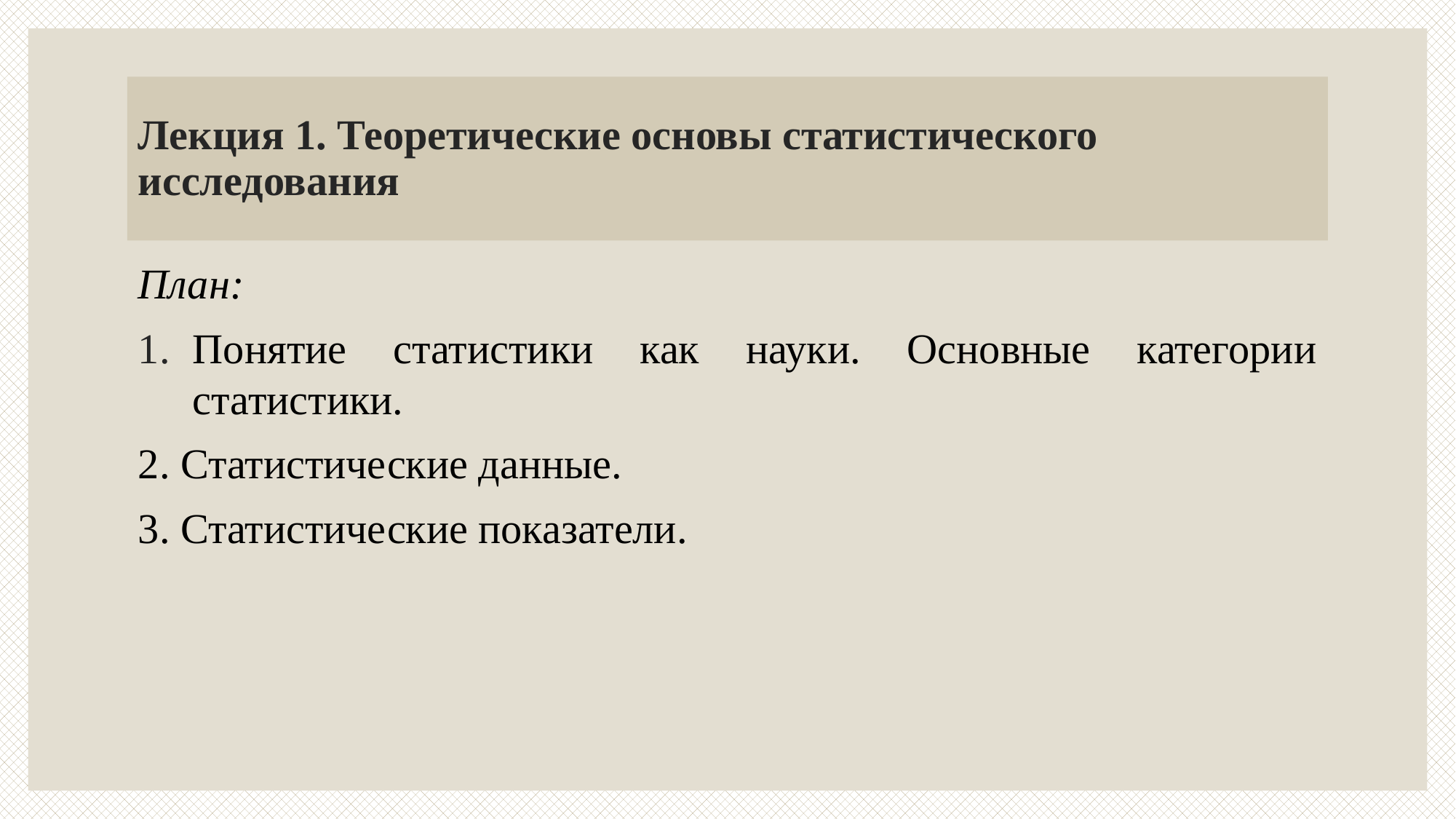

# Лекция 1. Теоретические основы статистического исследования
План:
Понятие статистики как науки. Основные категории статистики.
2. Статистические данные.
3. Статистические показатели.